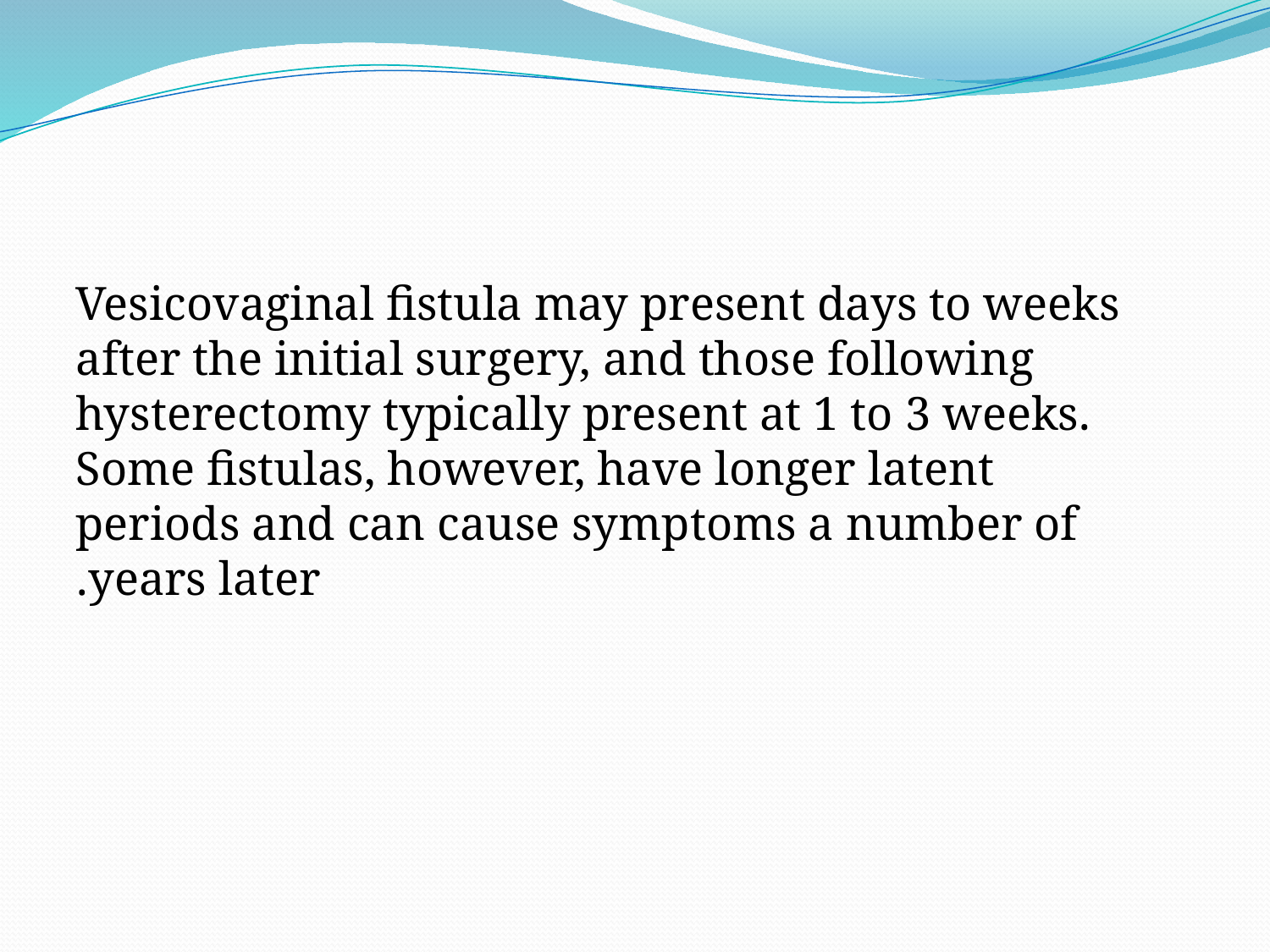

Vesicovaginal fistula may present days to weeks after the initial surgery, and those following hysterectomy typically present at 1 to 3 weeks. Some fistulas, however, have longer latent periods and can cause symptoms a number of years later.